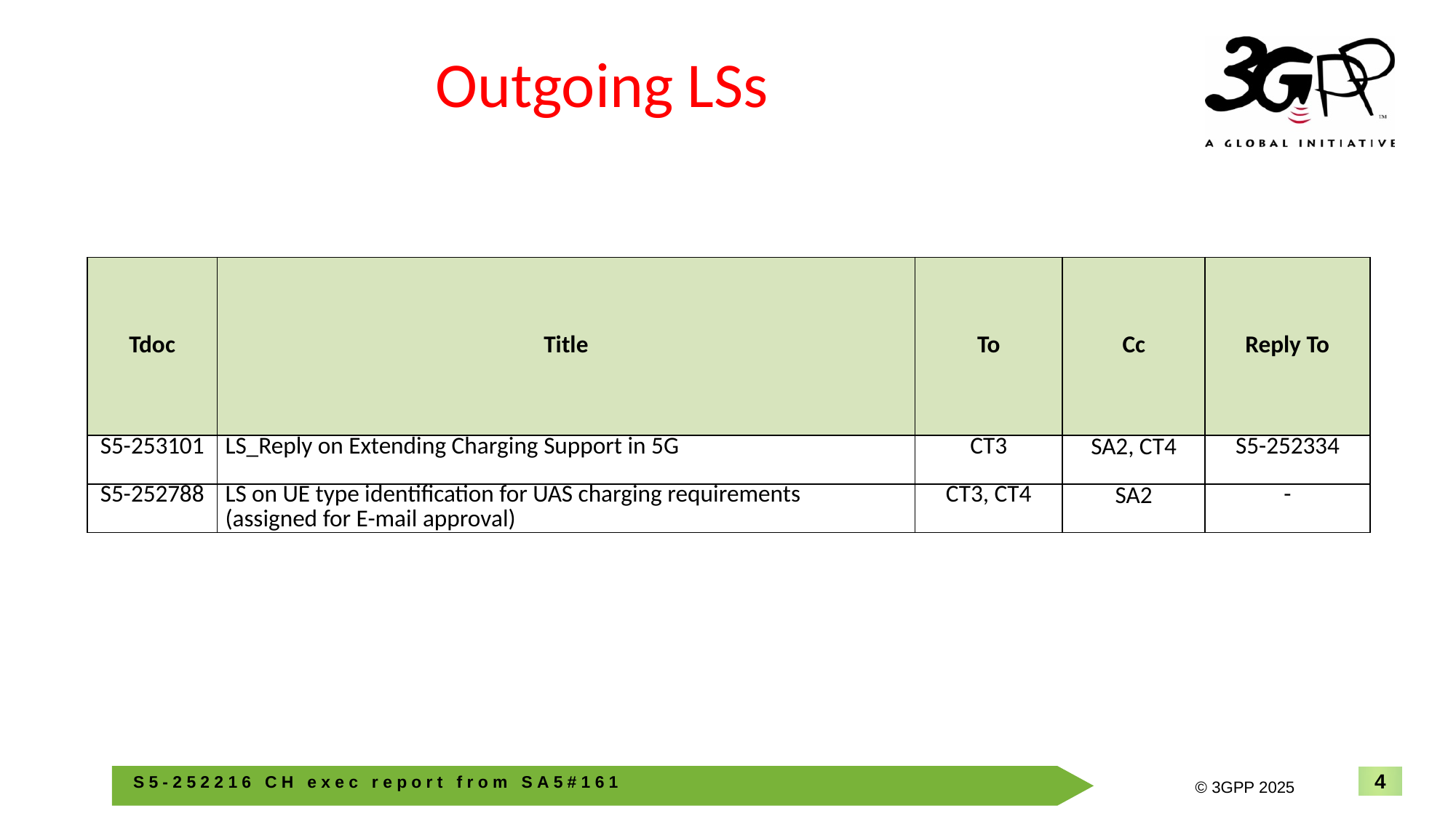

# Outgoing LSs
| Tdoc | Title | To | Cc | Reply To |
| --- | --- | --- | --- | --- |
| S5-253101 | LS\_Reply on Extending Charging Support in 5G | CT3 | SA2, CT4 | S5-252334 |
| S5-252788 | LS on UE type identification for UAS charging requirements (assigned for E-mail approval) | CT3, CT4 | SA2 | - |